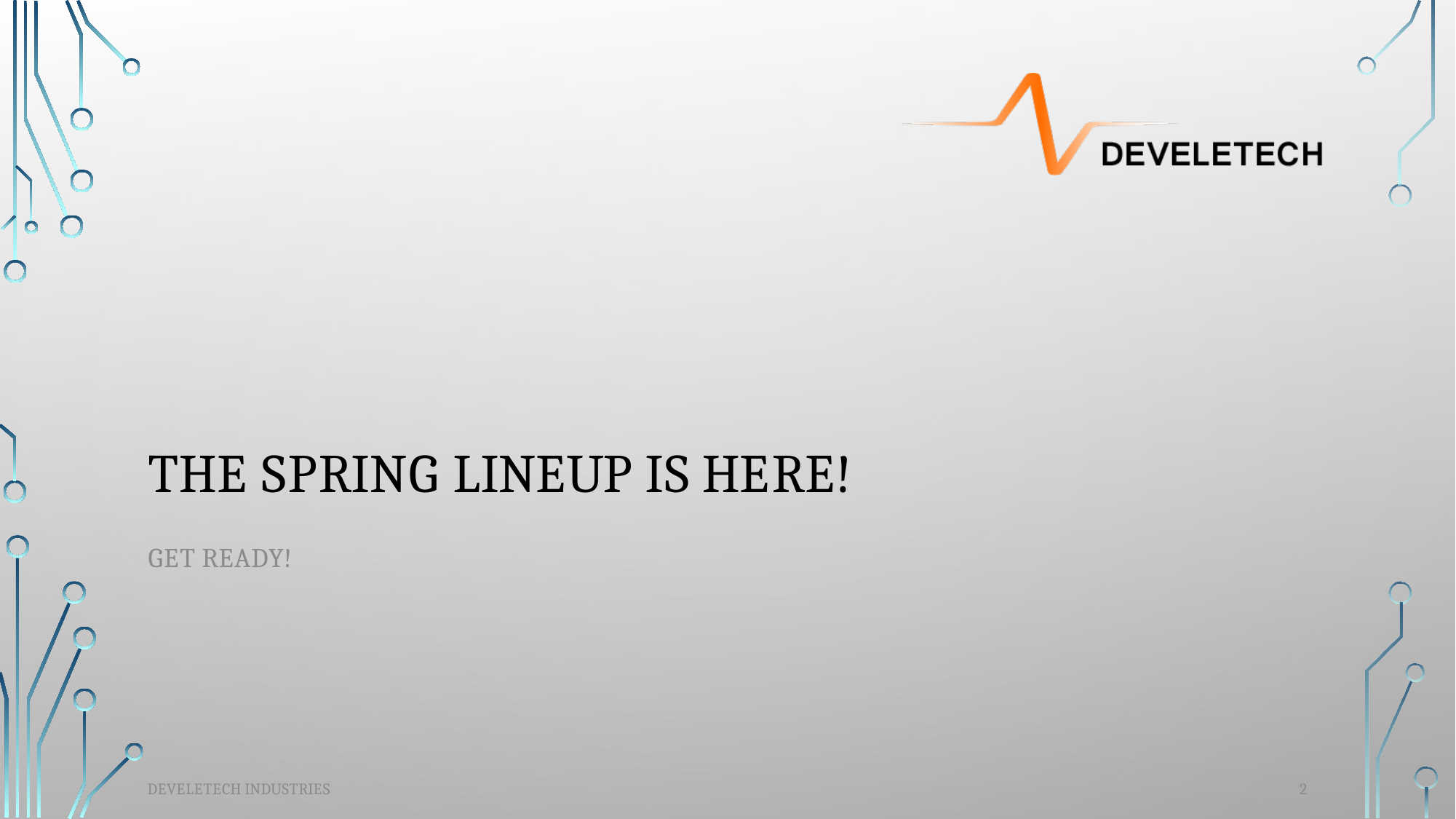

# The Spring lineup is here!
Get Ready!
2
Develetech Industries